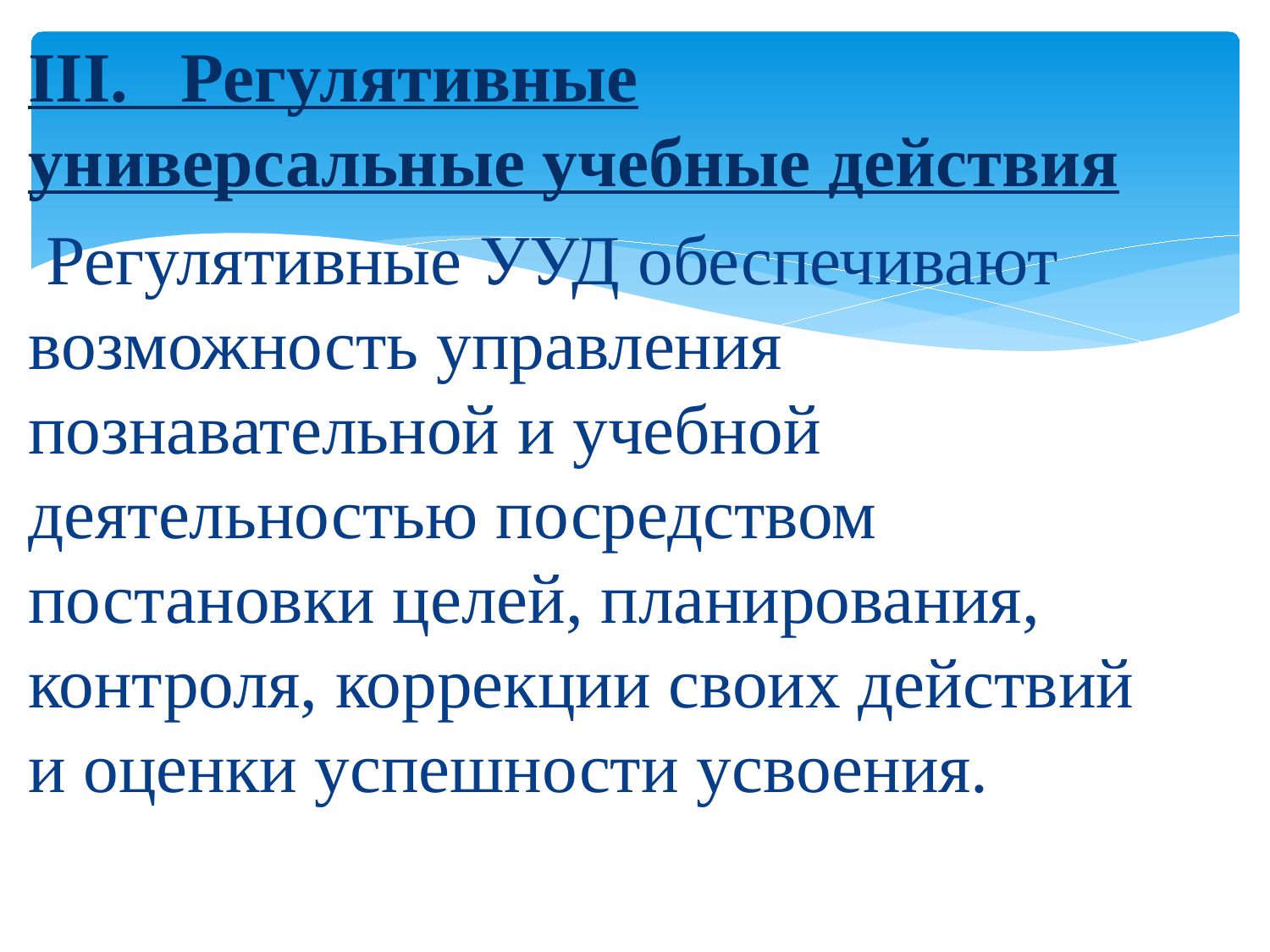

III.   Регулятивные универсальные учебные действия
 Регулятивные УУД обеспечивают возможность управления познавательной и учебной деятельностью посредством постановки целей, планирования, контроля, коррекции своих действий и оценки успешности усвоения.